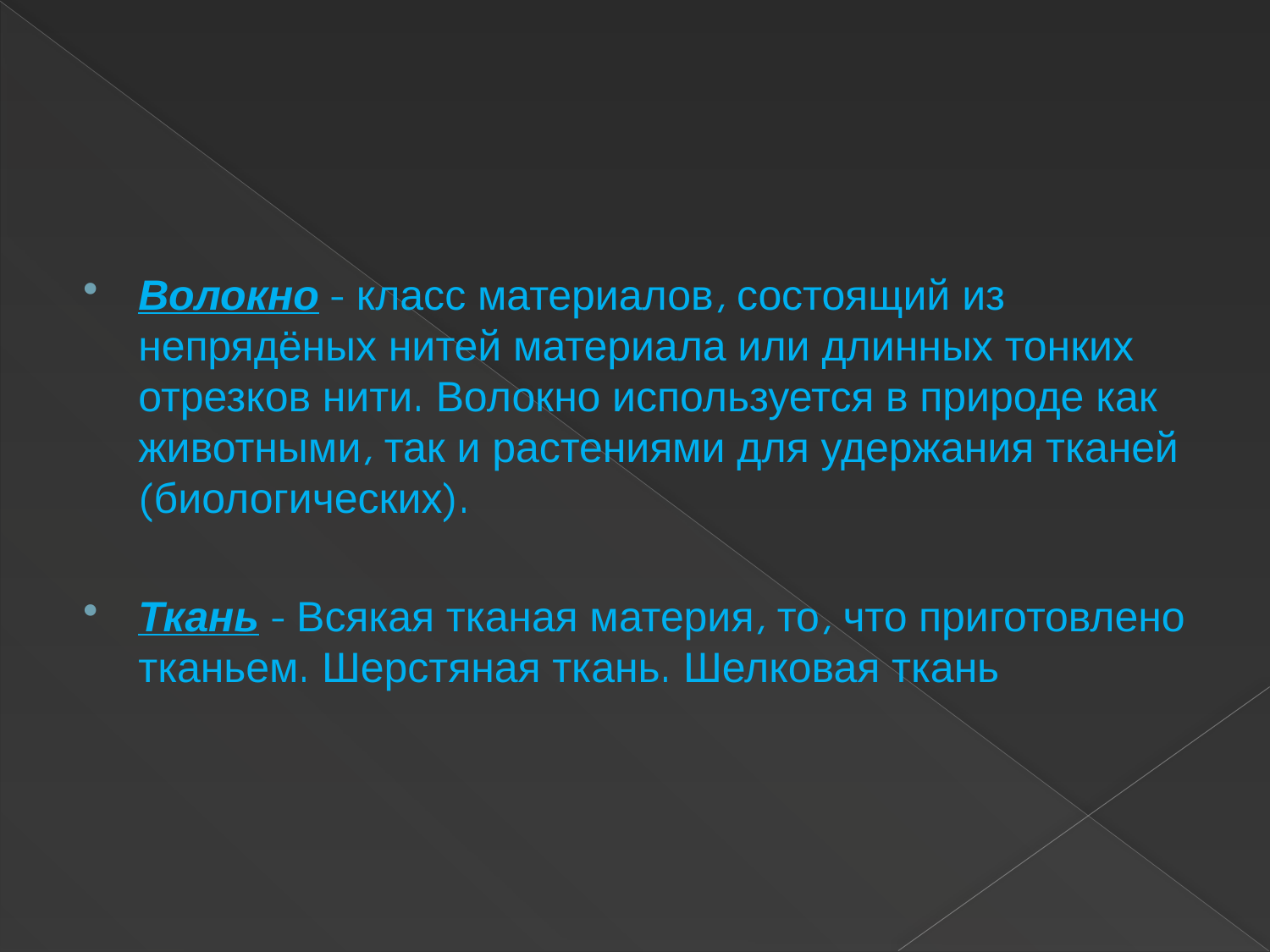

#
Волокно - класс материалов, состоящий из непрядёных нитей материала или длинных тонких отрезков нити. Волокно используется в природе как животными, так и растениями для удержания тканей (биологических).

Ткань - Всякая тканая материя, то, что приготовлено тканьем. Шерстяная ткань. Шелковая ткань